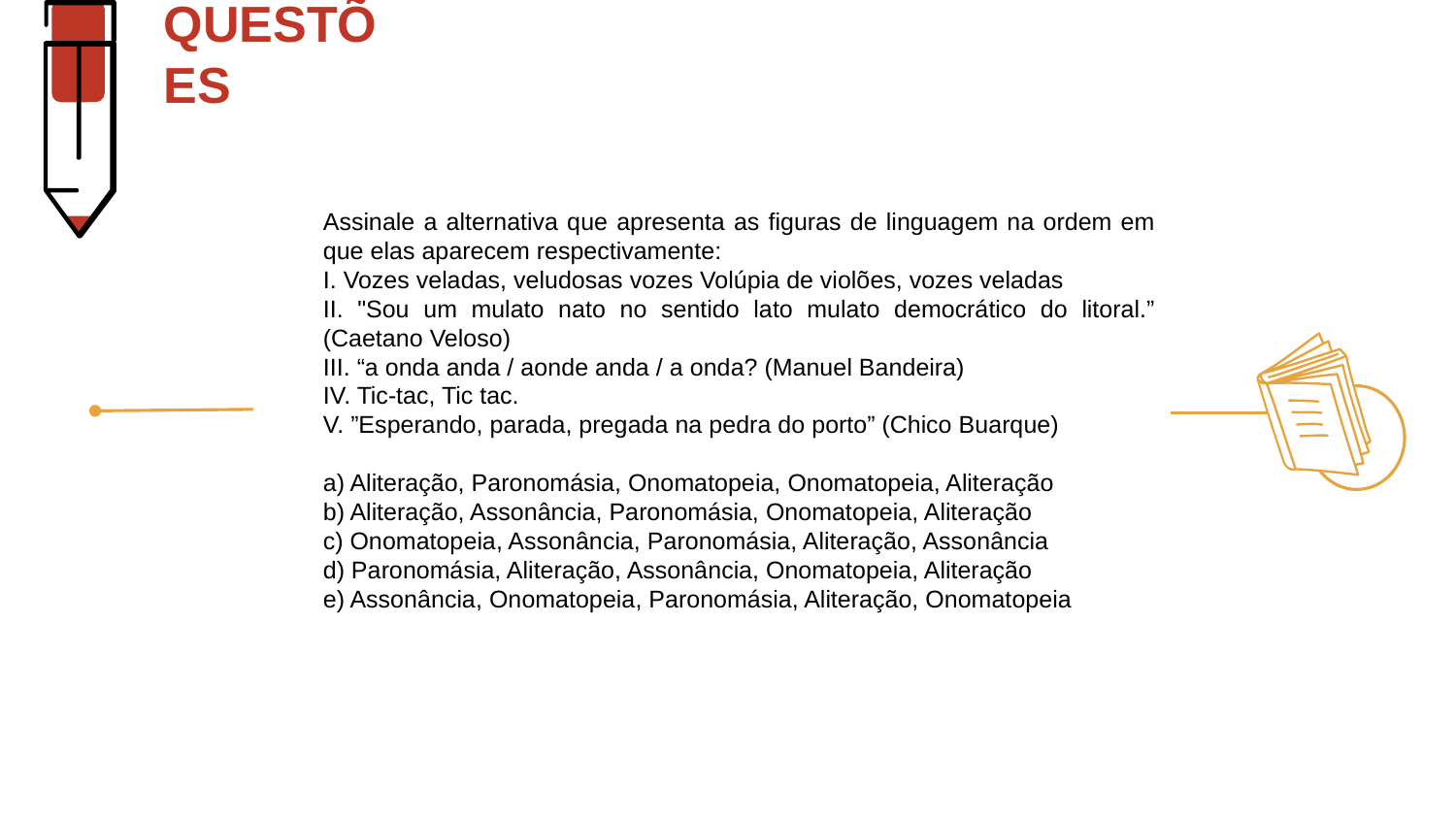

QUESTÕES
Assinale a alternativa que apresenta as figuras de linguagem na ordem em que elas aparecem respectivamente:
I. Vozes veladas, veludosas vozes Volúpia de violões, vozes veladas
II. "Sou um mulato nato no sentido lato mulato democrático do litoral.” (Caetano Veloso)
III. “a onda anda / aonde anda / a onda? (Manuel Bandeira)
IV. Tic-tac, Tic tac.
V. ”Esperando, parada, pregada na pedra do porto” (Chico Buarque)

a) Aliteração, Paronomásia, Onomatopeia, Onomatopeia, Aliteração
b) Aliteração, Assonância, Paronomásia, Onomatopeia, Aliteração
c) Onomatopeia, Assonância, Paronomásia, Aliteração, Assonância
d) Paronomásia, Aliteração, Assonância, Onomatopeia, Aliteração
e) Assonância, Onomatopeia, Paronomásia, Aliteração, Onomatopeia